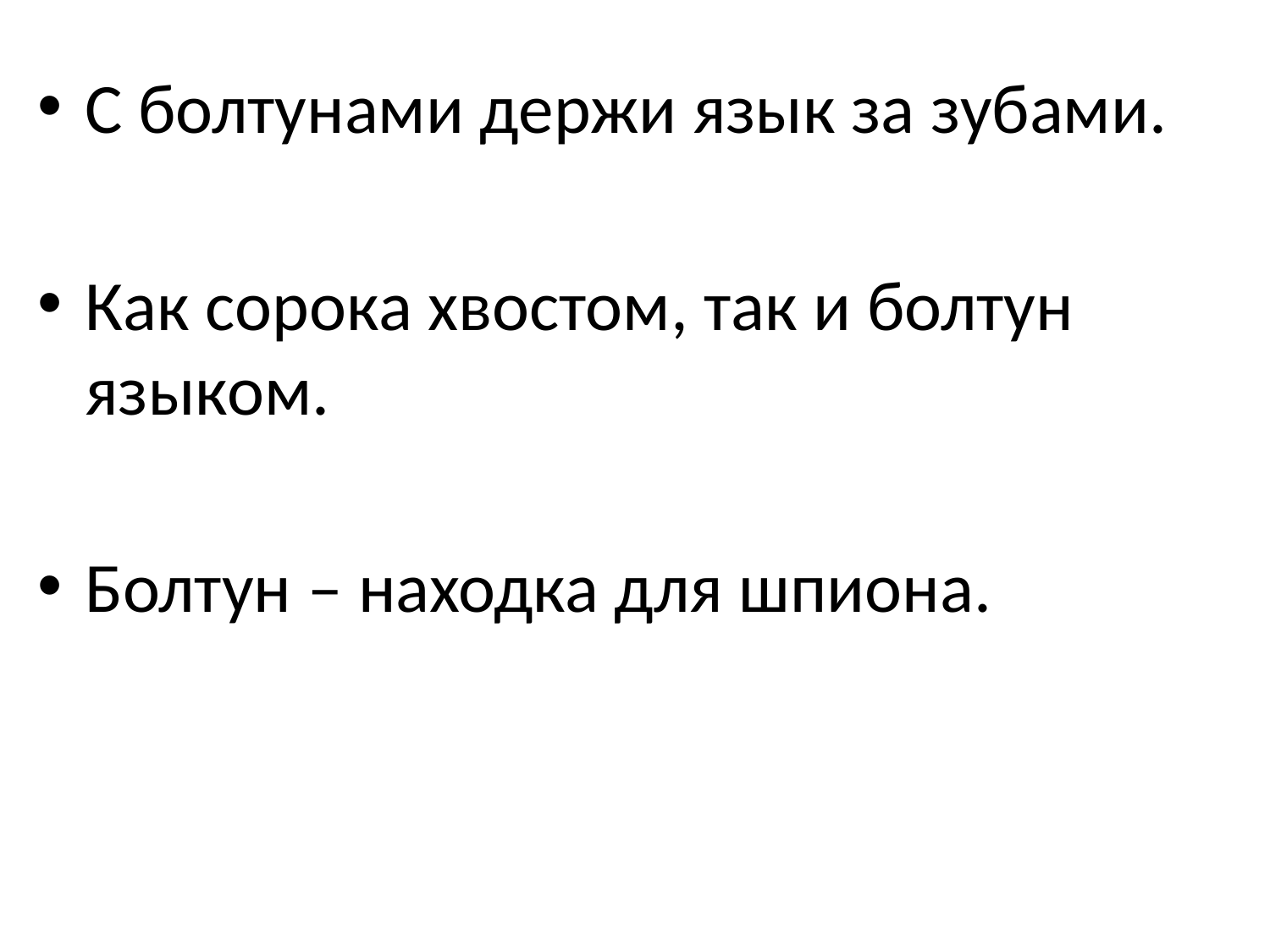

С болтунами держи язык за зубами.

Как сорока хвостом, так и болтун языком.

Болтун – находка для шпиона.